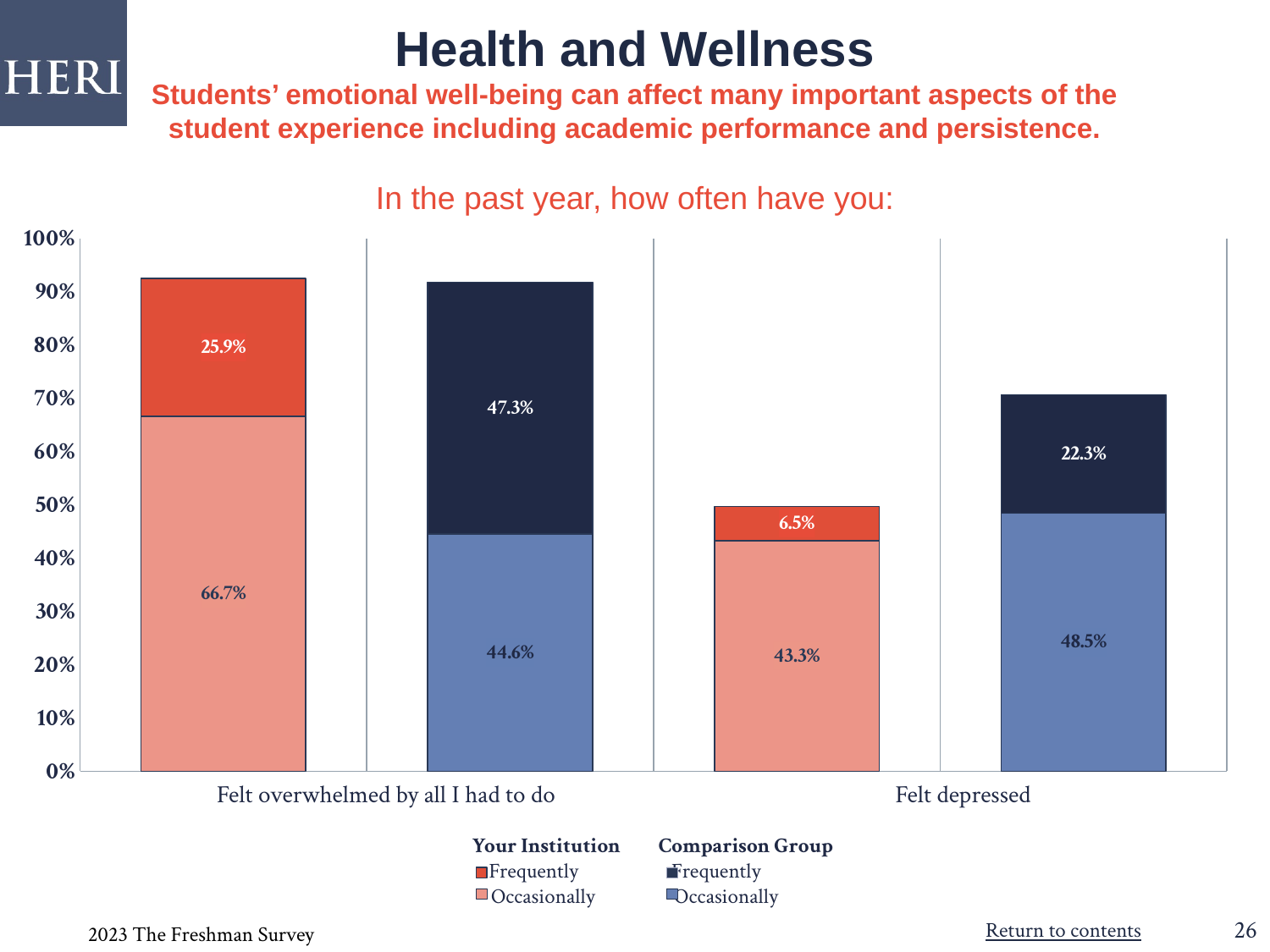

# Health and Wellness Students’ emotional well-being can affect many important aspects of the student experience including academic performance and persistence. In the past year, how often have you:

### Chart

| Category | Occasionally | Frequently |
|---|---|---|
| Your Institution | 0.6667 | 0.2587 |
| Comparison Group | 0.4457 | 0.4726 |
| Your Institution | 0.4328 | 0.0647 |
| Comparison Group | 0.4846 | 0.2225 |
Felt overwhelmed by all I had to do
Felt depressed
 Your Institution         Comparison Group
     Frequently                    Frequently
     Occasionally                 Occasionally

2023 The Freshman Survey

Return to contents
26